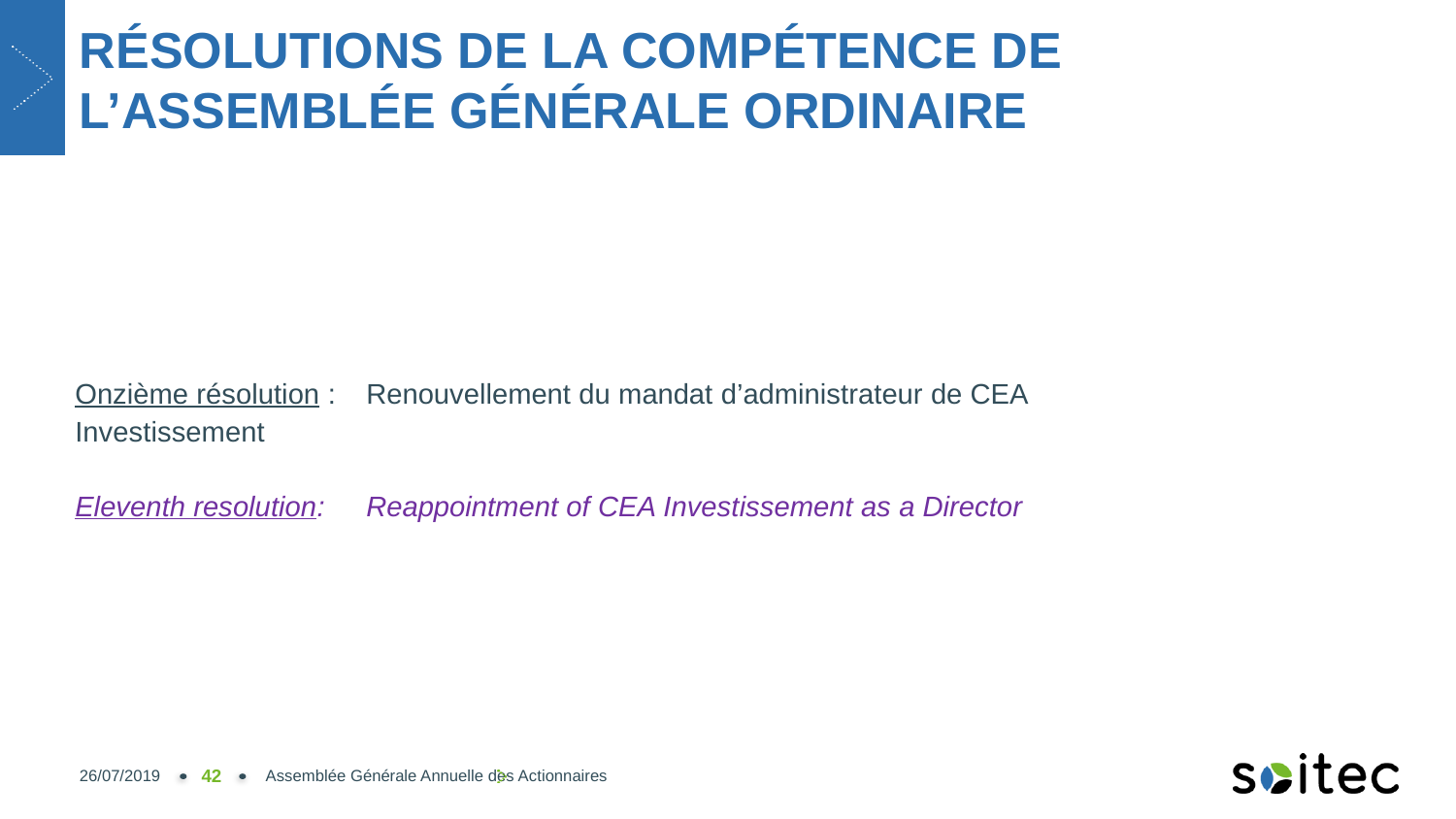

# RÉSOLUTIONS DE LA COMPÉTENCE DE L’ASSEMBLÉE GÉNÉRALE ORDINAIRE
Onzième résolution :	Renouvellement du mandat d’administrateur de CEA
Investissement

Eleventh resolution: 	Reappointment of CEA Investissement as a Director

26/07/2019
42
Assemblée Générale Annuelle des Actionnaires